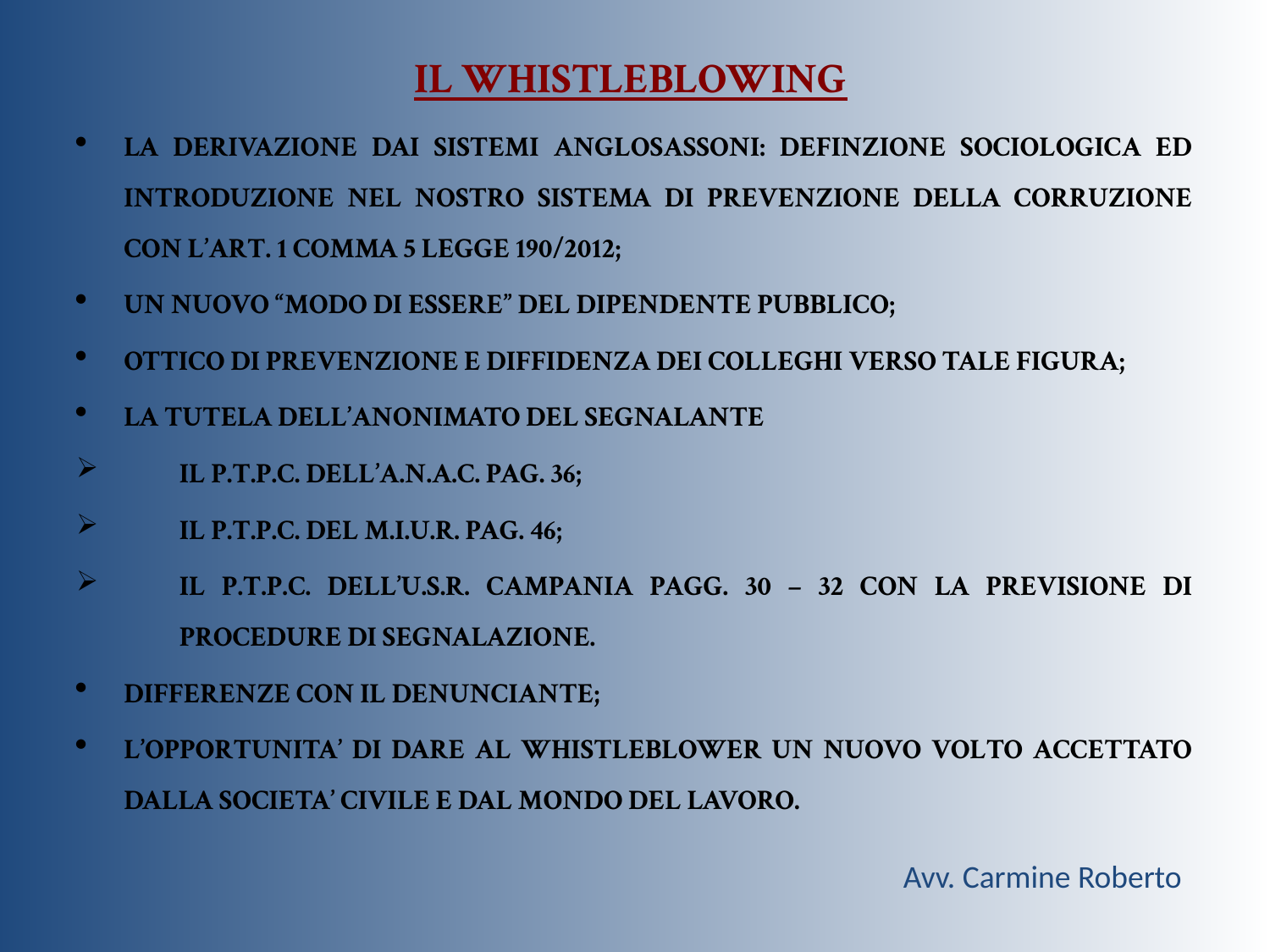

IL WHISTLEBLOWING
LA DERIVAZIONE DAI SISTEMI ANGLOSASSONI: DEFINZIONE SOCIOLOGICA ED INTRODUZIONE NEL NOSTRO SISTEMA DI PREVENZIONE DELLA CORRUZIONE CON L’ART. 1 COMMA 5 LEGGE 190/2012;
UN NUOVO “MODO DI ESSERE” DEL DIPENDENTE PUBBLICO;
OTTICO DI PREVENZIONE E DIFFIDENZA DEI COLLEGHI VERSO TALE FIGURA;
LA TUTELA DELL’ANONIMATO DEL SEGNALANTE
IL P.T.P.C. DELL’A.N.A.C. PAG. 36;
IL P.T.P.C. DEL M.I.U.R. PAG. 46;
IL P.T.P.C. DELL’U.S.R. CAMPANIA PAGG. 30 – 32 CON LA PREVISIONE DI PROCEDURE DI SEGNALAZIONE.
DIFFERENZE CON IL DENUNCIANTE;
L’OPPORTUNITA’ DI DARE AL WHISTLEBLOWER UN NUOVO VOLTO ACCETTATO DALLA SOCIETA’ CIVILE E DAL MONDO DEL LAVORO.

Avv. Carmine Roberto